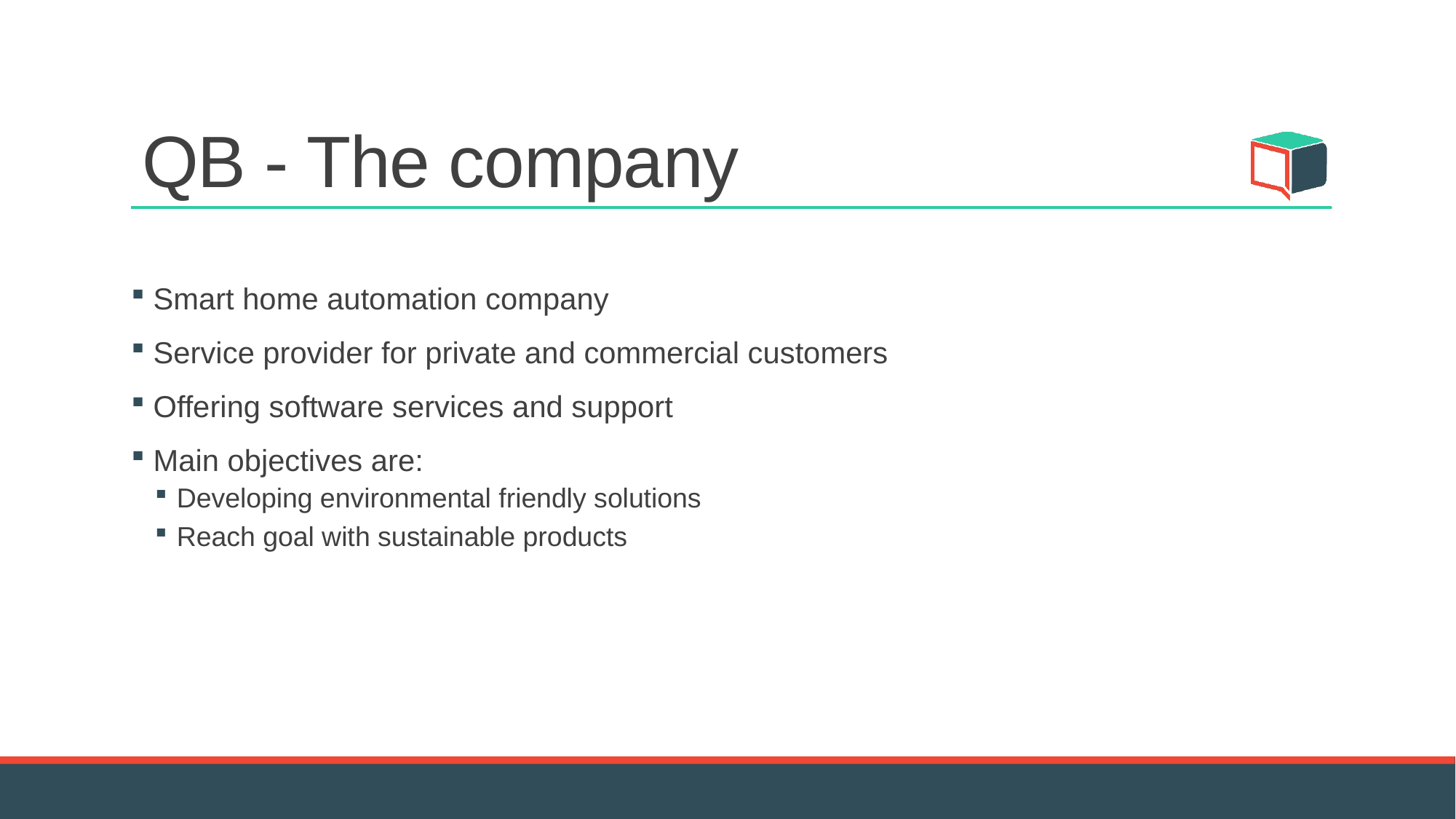

# QB - The company

 Smart home automation company
 Service provider for private and commercial customers
 Offering software services and support
 Main objectives are:
Developing environmental friendly solutions
Reach goal with sustainable products